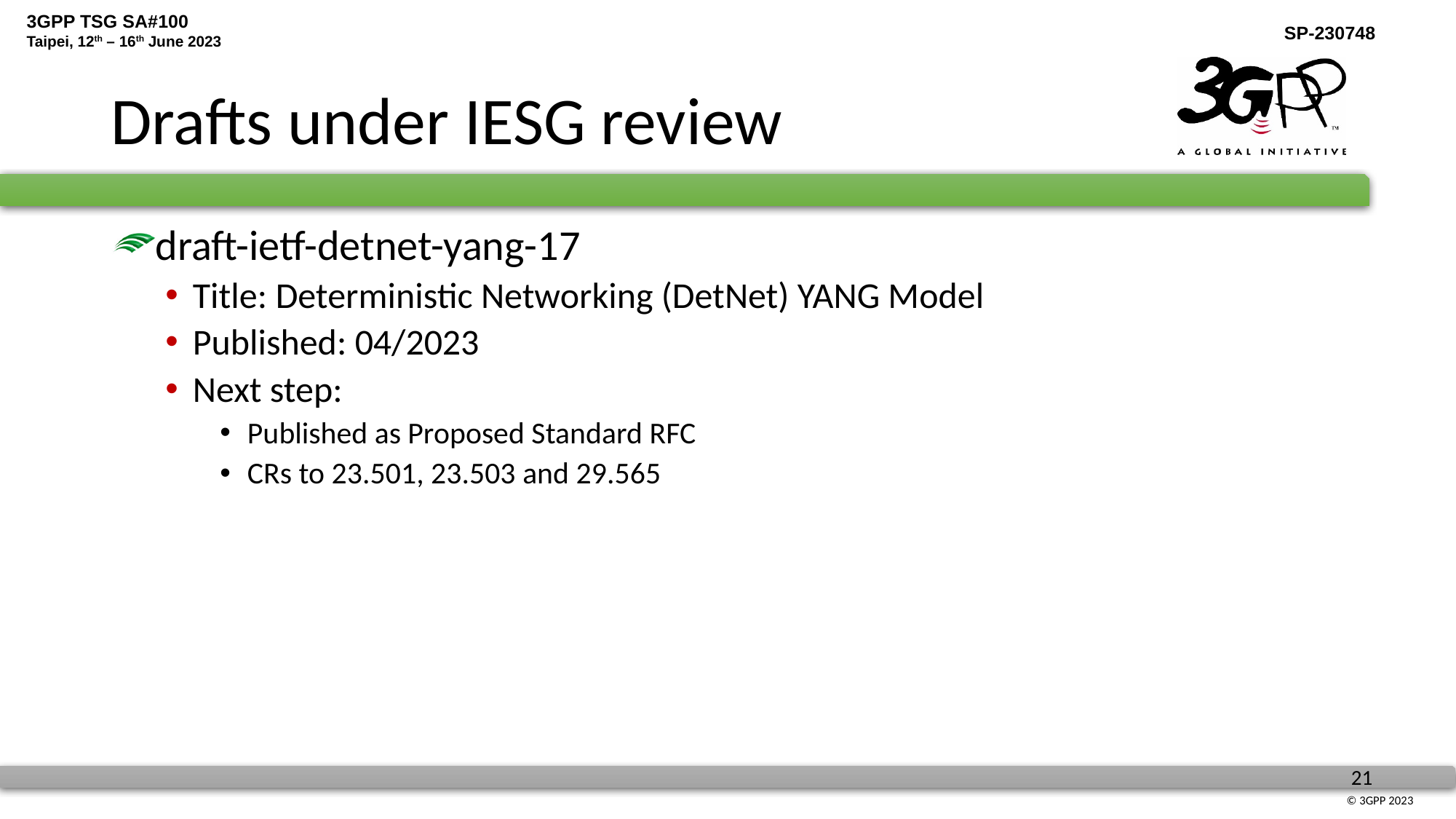

# Drafts under IESG review
draft-ietf-detnet-yang-17
Title: Deterministic Networking (DetNet) YANG Model
Published: 04/2023
Next step:
Published as Proposed Standard RFC
CRs to 23.501, 23.503 and 29.565